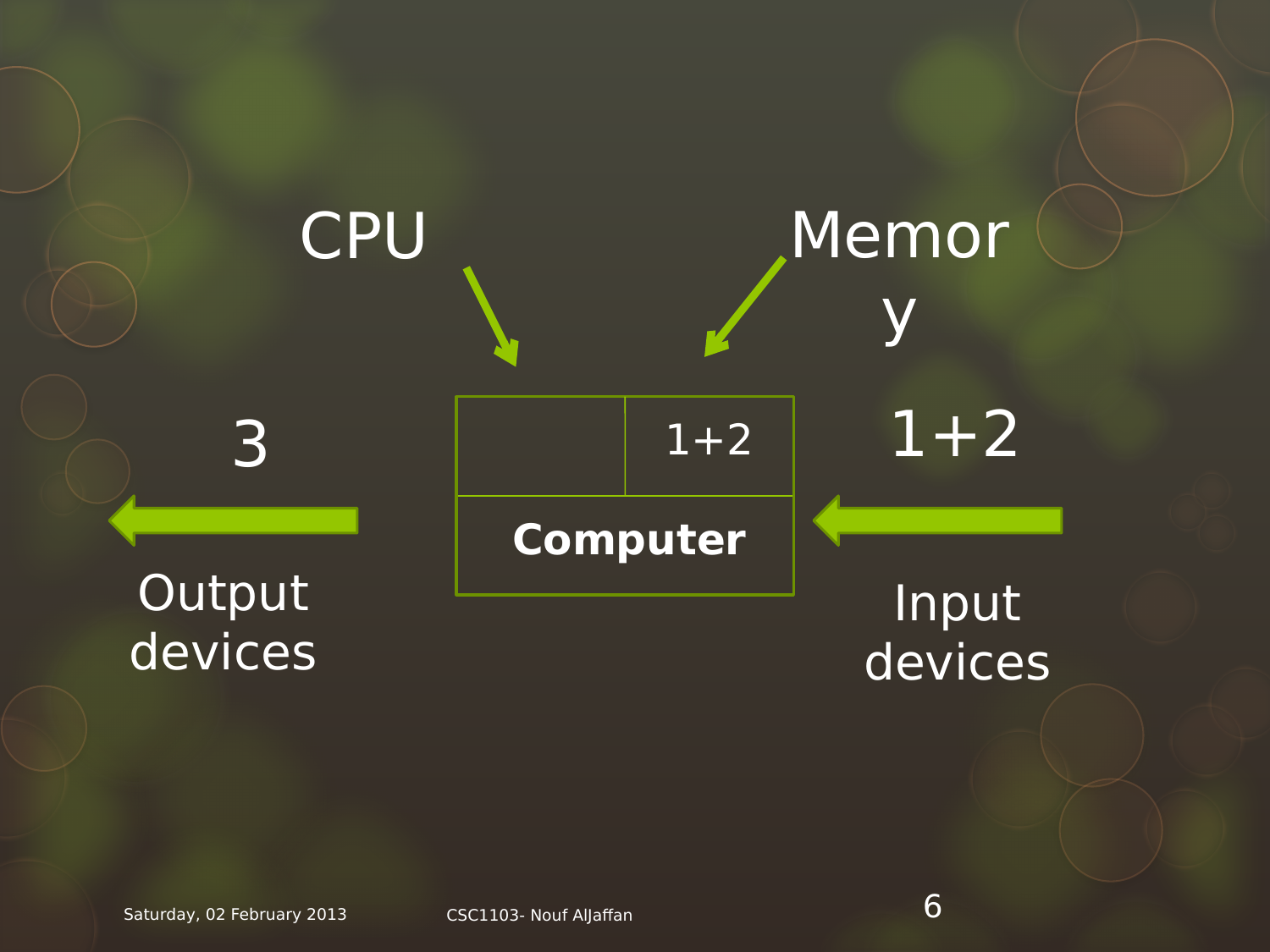

#
Memory
CPU
1+2
3

Computer
1+2

Output devices
Input devices
Saturday, 02 February 2013
6
CSC1103- Nouf AlJaffan